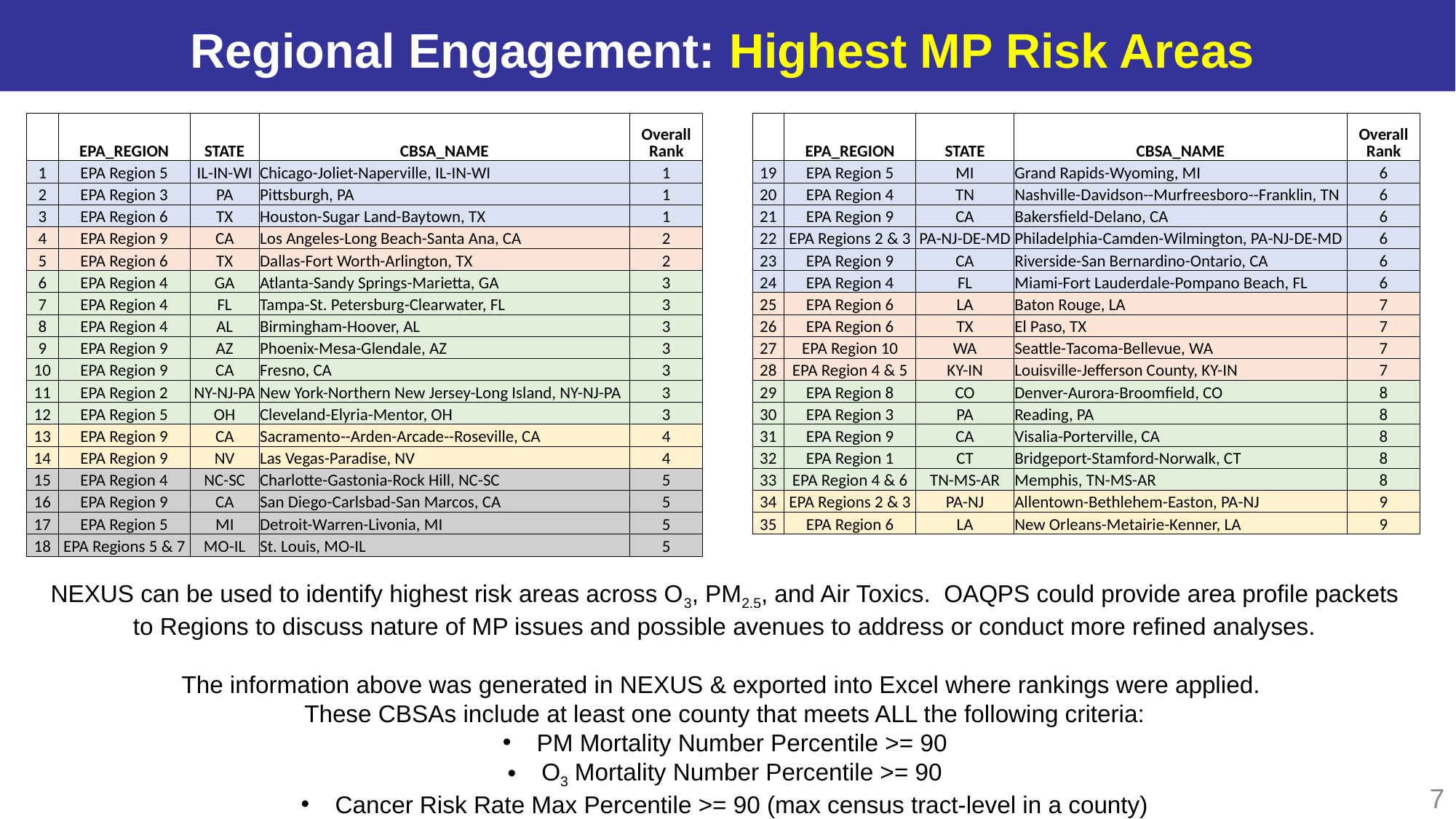

# Regional Engagement: Highest MP Risk Areas
|  | EPA\_REGION | STATE | CBSA\_NAME | Overall Rank |
| --- | --- | --- | --- | --- |
| 1 | EPA Region 5 | IL-IN-WI | Chicago-Joliet-Naperville, IL-IN-WI | 1 |
| 2 | EPA Region 3 | PA | Pittsburgh, PA | 1 |
| 3 | EPA Region 6 | TX | Houston-Sugar Land-Baytown, TX | 1 |
| 4 | EPA Region 9 | CA | Los Angeles-Long Beach-Santa Ana, CA | 2 |
| 5 | EPA Region 6 | TX | Dallas-Fort Worth-Arlington, TX | 2 |
| 6 | EPA Region 4 | GA | Atlanta-Sandy Springs-Marietta, GA | 3 |
| 7 | EPA Region 4 | FL | Tampa-St. Petersburg-Clearwater, FL | 3 |
| 8 | EPA Region 4 | AL | Birmingham-Hoover, AL | 3 |
| 9 | EPA Region 9 | AZ | Phoenix-Mesa-Glendale, AZ | 3 |
| 10 | EPA Region 9 | CA | Fresno, CA | 3 |
| 11 | EPA Region 2 | NY-NJ-PA | New York-Northern New Jersey-Long Island, NY-NJ-PA | 3 |
| 12 | EPA Region 5 | OH | Cleveland-Elyria-Mentor, OH | 3 |
| 13 | EPA Region 9 | CA | Sacramento--Arden-Arcade--Roseville, CA | 4 |
| 14 | EPA Region 9 | NV | Las Vegas-Paradise, NV | 4 |
| 15 | EPA Region 4 | NC-SC | Charlotte-Gastonia-Rock Hill, NC-SC | 5 |
| 16 | EPA Region 9 | CA | San Diego-Carlsbad-San Marcos, CA | 5 |
| 17 | EPA Region 5 | MI | Detroit-Warren-Livonia, MI | 5 |
| 18 | EPA Regions 5 & 7 | MO-IL | St. Louis, MO-IL | 5 |
|  | EPA\_REGION | STATE | CBSA\_NAME | Overall Rank |
| --- | --- | --- | --- | --- |
| 19 | EPA Region 5 | MI | Grand Rapids-Wyoming, MI | 6 |
| 20 | EPA Region 4 | TN | Nashville-Davidson--Murfreesboro--Franklin, TN | 6 |
| 21 | EPA Region 9 | CA | Bakersfield-Delano, CA | 6 |
| 22 | EPA Regions 2 & 3 | PA-NJ-DE-MD | Philadelphia-Camden-Wilmington, PA-NJ-DE-MD | 6 |
| 23 | EPA Region 9 | CA | Riverside-San Bernardino-Ontario, CA | 6 |
| 24 | EPA Region 4 | FL | Miami-Fort Lauderdale-Pompano Beach, FL | 6 |
| 25 | EPA Region 6 | LA | Baton Rouge, LA | 7 |
| 26 | EPA Region 6 | TX | El Paso, TX | 7 |
| 27 | EPA Region 10 | WA | Seattle-Tacoma-Bellevue, WA | 7 |
| 28 | EPA Region 4 & 5 | KY-IN | Louisville-Jefferson County, KY-IN | 7 |
| 29 | EPA Region 8 | CO | Denver-Aurora-Broomfield, CO | 8 |
| 30 | EPA Region 3 | PA | Reading, PA | 8 |
| 31 | EPA Region 9 | CA | Visalia-Porterville, CA | 8 |
| 32 | EPA Region 1 | CT | Bridgeport-Stamford-Norwalk, CT | 8 |
| 33 | EPA Region 4 & 6 | TN-MS-AR | Memphis, TN-MS-AR | 8 |
| 34 | EPA Regions 2 & 3 | PA-NJ | Allentown-Bethlehem-Easton, PA-NJ | 9 |
| 35 | EPA Region 6 | LA | New Orleans-Metairie-Kenner, LA | 9 |
NEXUS can be used to identify highest risk areas across O3, PM2.5, and Air Toxics.  OAQPS could provide area profile packets to Regions to discuss nature of MP issues and possible avenues to address or conduct more refined analyses.

The information above was generated in NEXUS & exported into Excel where rankings were applied.
These CBSAs include at least one county that meets ALL the following criteria:
PM Mortality Number Percentile >= 90
O3 Mortality Number Percentile >= 90
Cancer Risk Rate Max Percentile >= 90 (max census tract-level in a county)
7